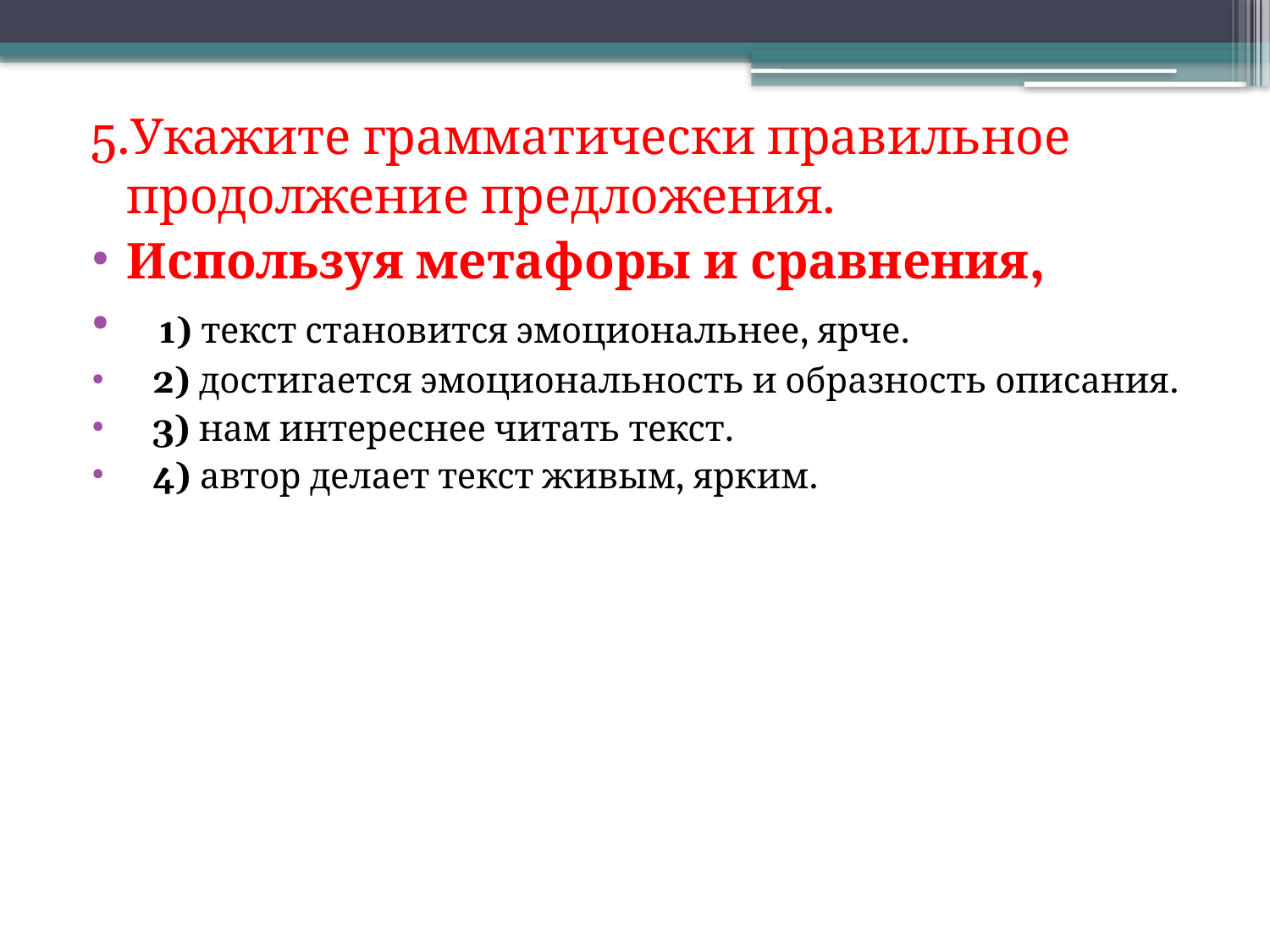

5.Укажите грамматически правильное продолжение предложения.
Используя метафоры и сравнения,
   1) текст становится эмоциональнее, ярче.
   2) достигается эмоциональность и образность описания.
   3) нам интереснее читать текст.
   4) автор делает текст живым, ярким.